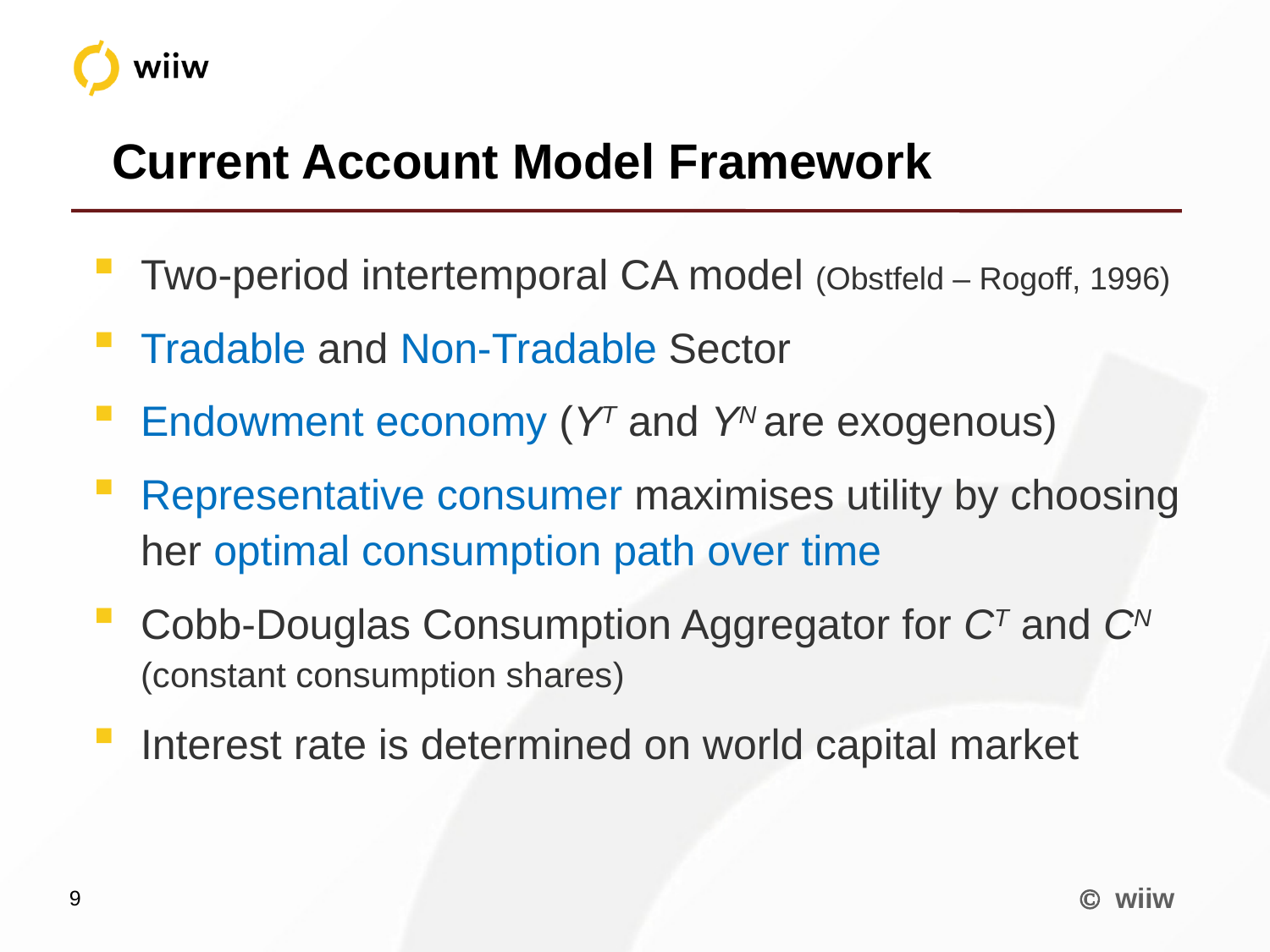

Current Account Model Framework
Two-period intertemporal CA model (Obstfeld – Rogoff, 1996)
Tradable and Non-Tradable Sector
Endowment economy (YT and YN are exogenous)
Representative consumer maximises utility by choosing her optimal consumption path over time
Cobb-Douglas Consumption Aggregator for CT and CN
(constant consumption shares)
Interest rate is determined on world capital market